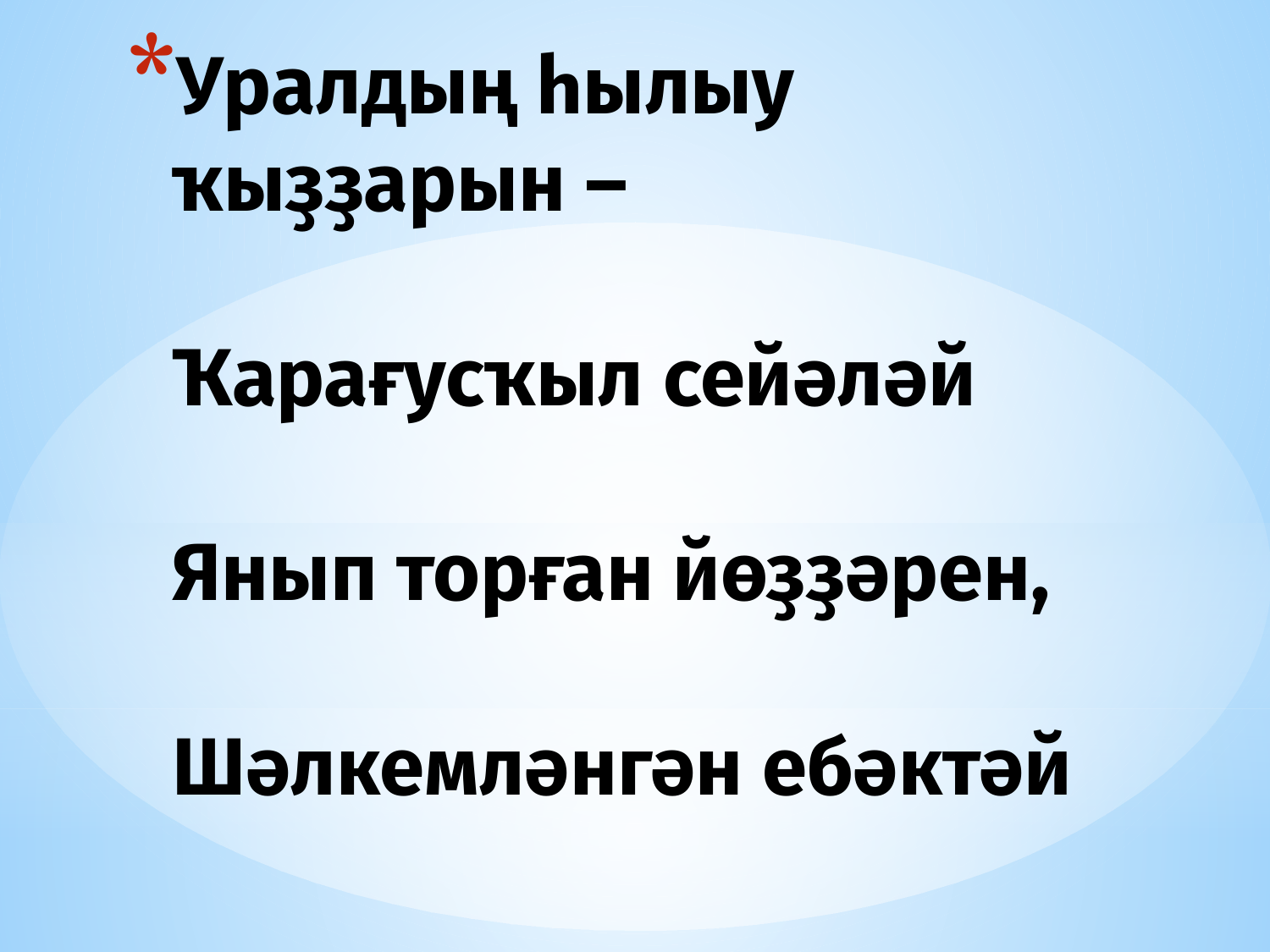

# Уралдың һылыу ҡыҙҙарын –   Ҡарағусҡыл сейәләй   Янып торған йөҙҙәрен,   Шәлкемләнгән ебәктәй